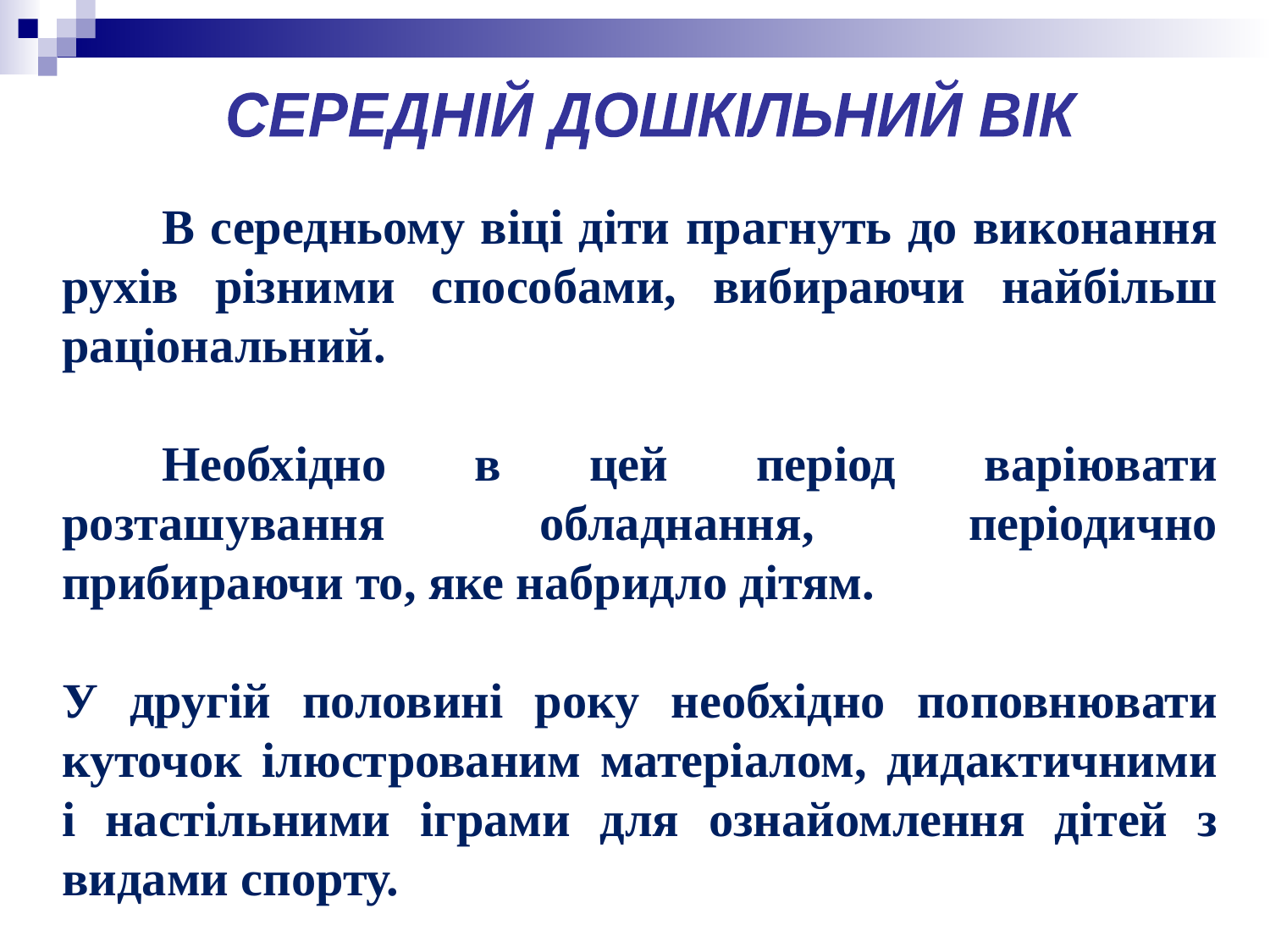

СЕРЕДНІЙ ДОШКІЛЬНИЙ ВІК
В середньому віці діти прагнуть до виконання рухів різними способами, вибираючи найбільш раціональний.

Необхідно в цей період варіювати розташування обладнання, періодично прибираючи то, яке набридло дітям.
У другій половині року необхідно поповнювати куточок ілюстрованим матеріалом, дидактичними і настільними іграми для ознайомлення дітей з видами спорту.